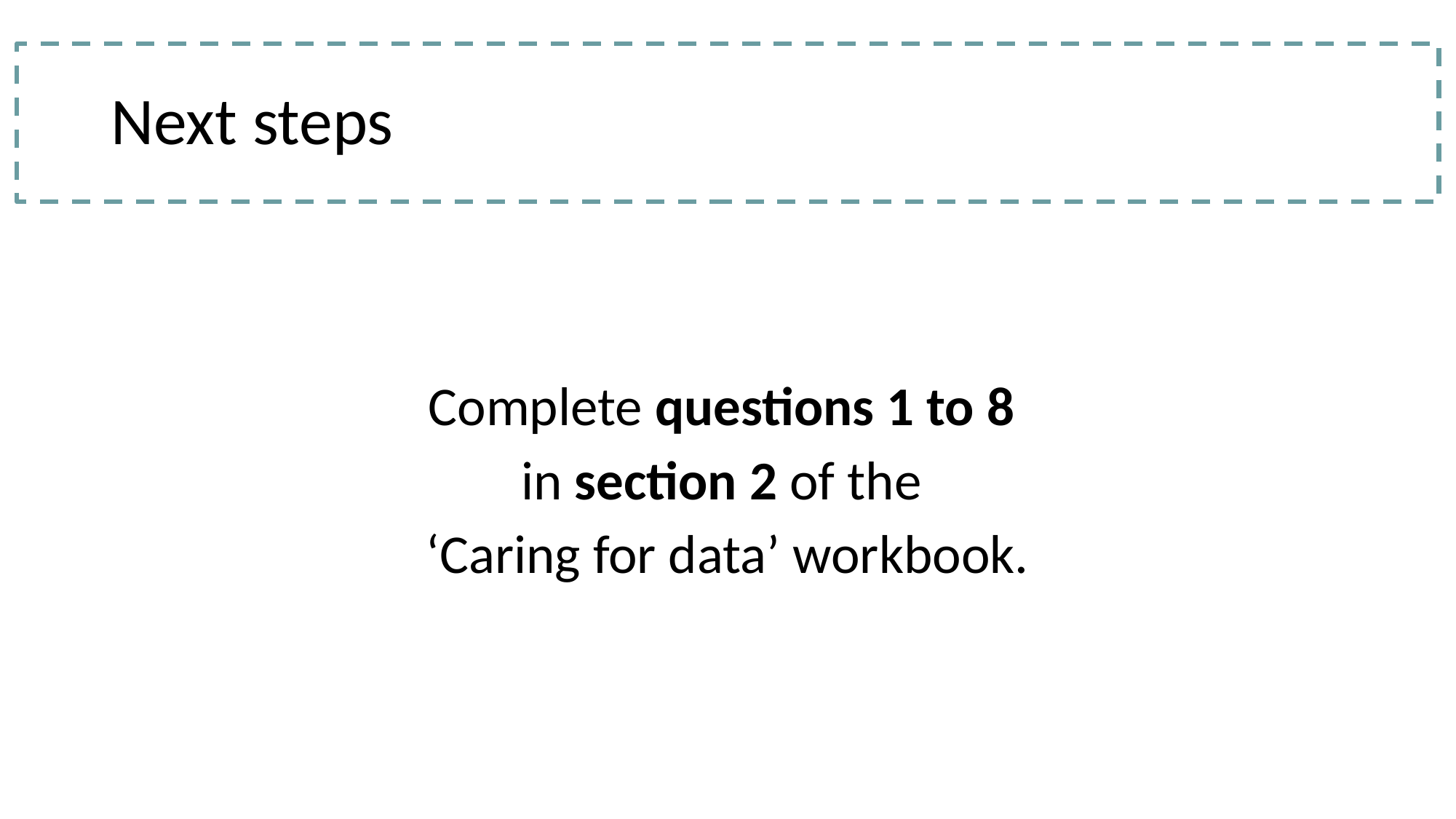

# Next steps

Complete questions 1 to 8
in section 2 of the
‘Caring for data’ workbook.